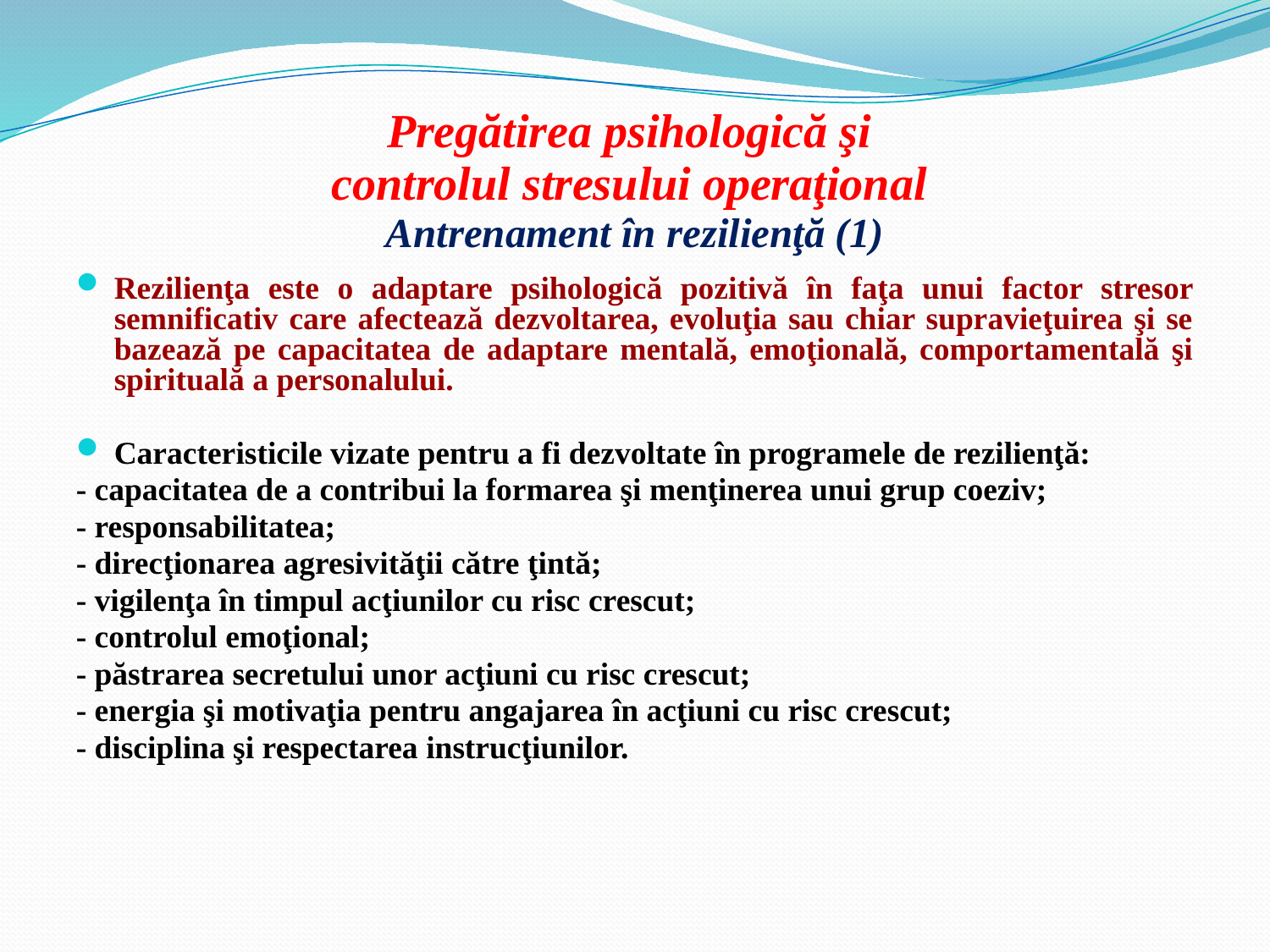

# Pregătirea psihologică şi controlul stresului operaţional Antrenament în rezilienţă (1)
Rezilienţa este o adaptare psihologică pozitivă în faţa unui factor stresor semnificativ care afectează dezvoltarea, evoluţia sau chiar supravieţuirea şi se bazează pe capacitatea de adaptare mentală, emoţională, comportamentală şi spirituală a personalului.

Caracteristicile vizate pentru a fi dezvoltate în programele de rezilienţă:
- capacitatea de a contribui la formarea şi menţinerea unui grup coeziv;
- responsabilitatea;
- direcţionarea agresivităţii către ţintă;
- vigilenţa în timpul acţiunilor cu risc crescut;
- controlul emoţional;
- păstrarea secretului unor acţiuni cu risc crescut;
- energia şi motivaţia pentru angajarea în acţiuni cu risc crescut;
- disciplina şi respectarea instrucţiunilor.